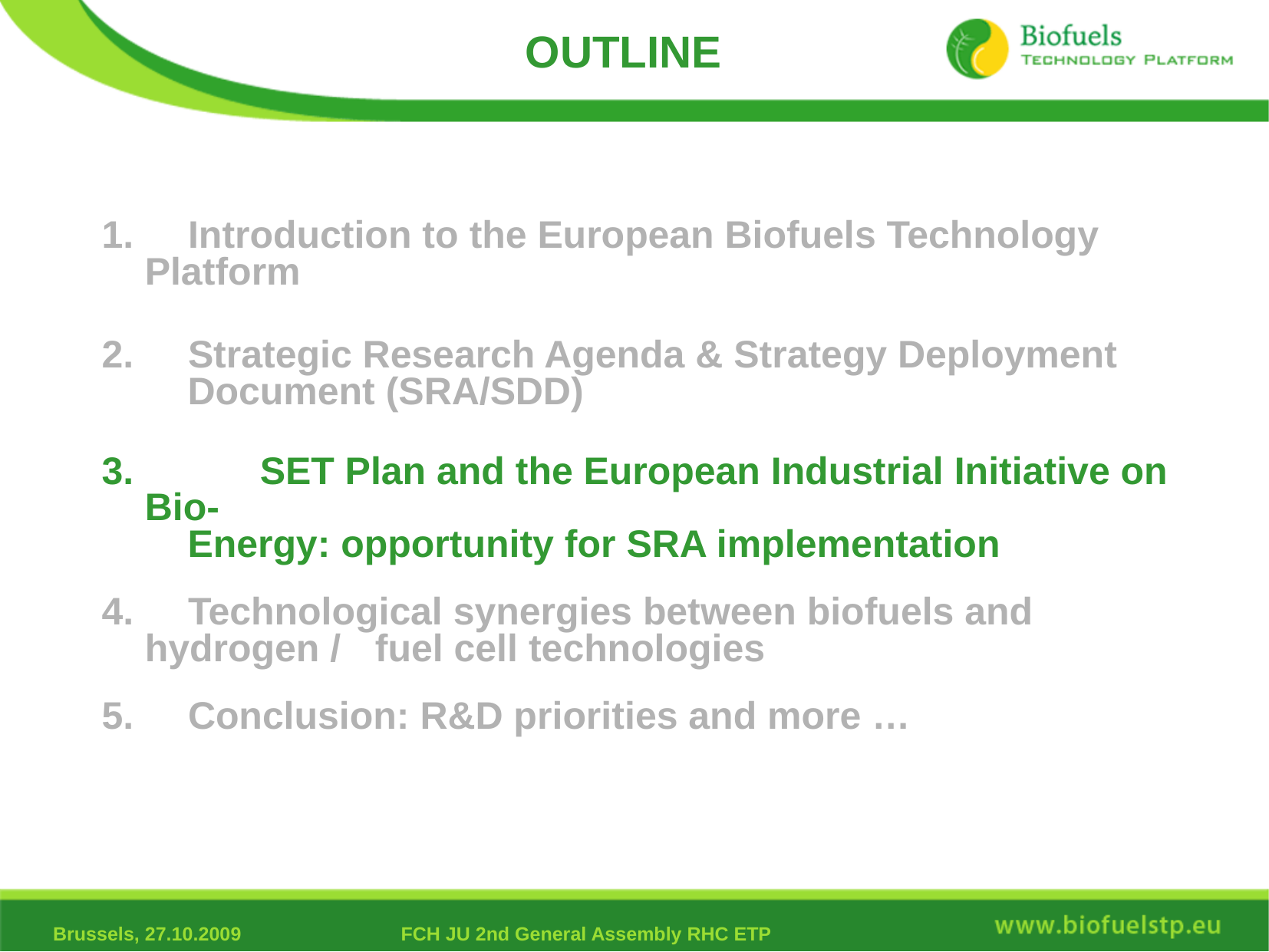

OUTLINE

    Introduction to the European Biofuels Technology 	Platform
    Strategic Research Agenda & Strategy Deployment
    Document (SRA/SDD)
	SET Plan and the European Industrial Initiative on Bio-
    Energy: opportunity for SRA implementation
    Technological synergies between biofuels and 	hydrogen / 	fuel cell technologies
    Conclusion: R&D priorities and more …